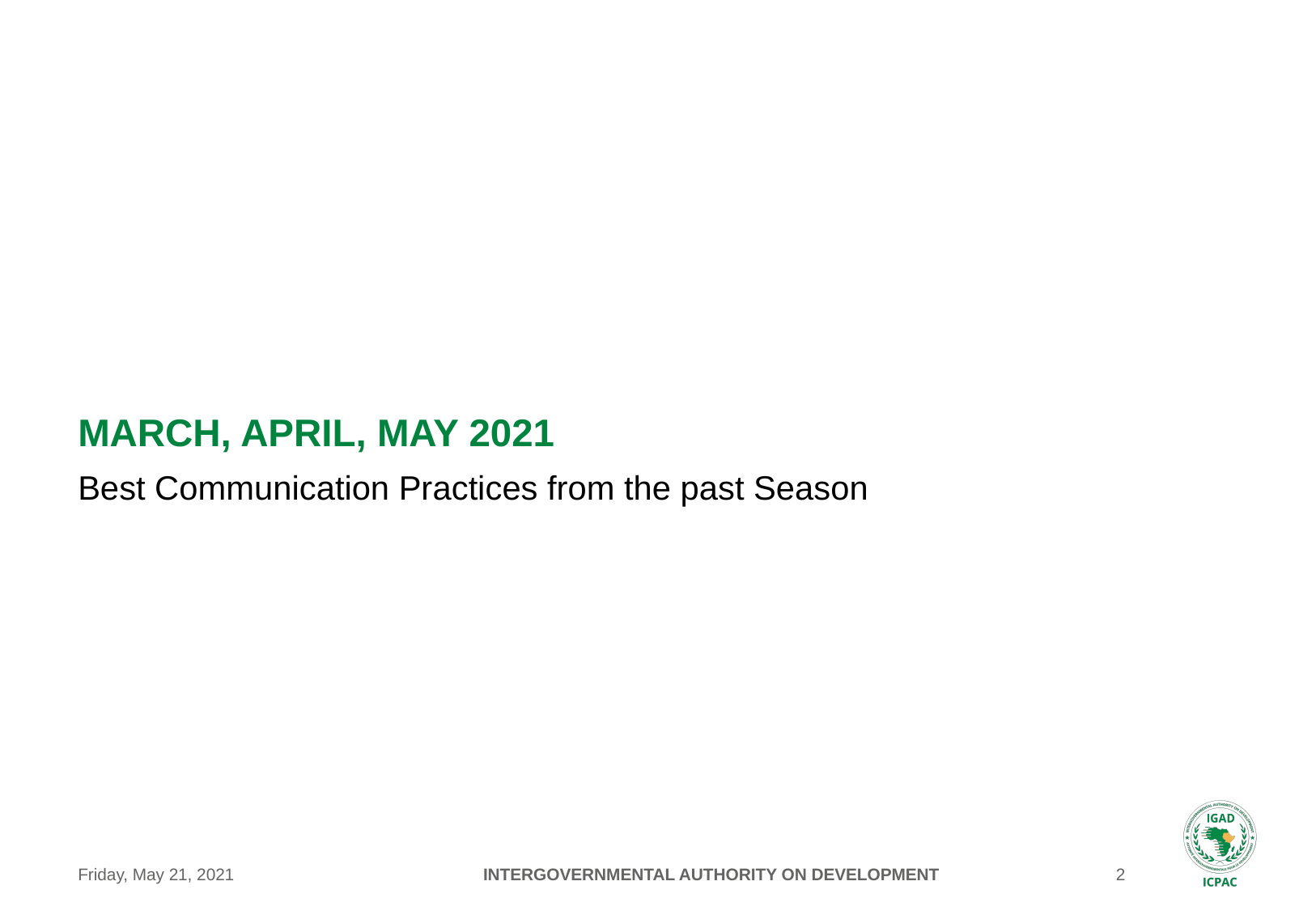

# march, April, may 2021
Best Communication Practices from the past Season
Friday, May 21, 2021
INTERGOVERNMENTAL AUTHORITY ON DEVELOPMENT
2